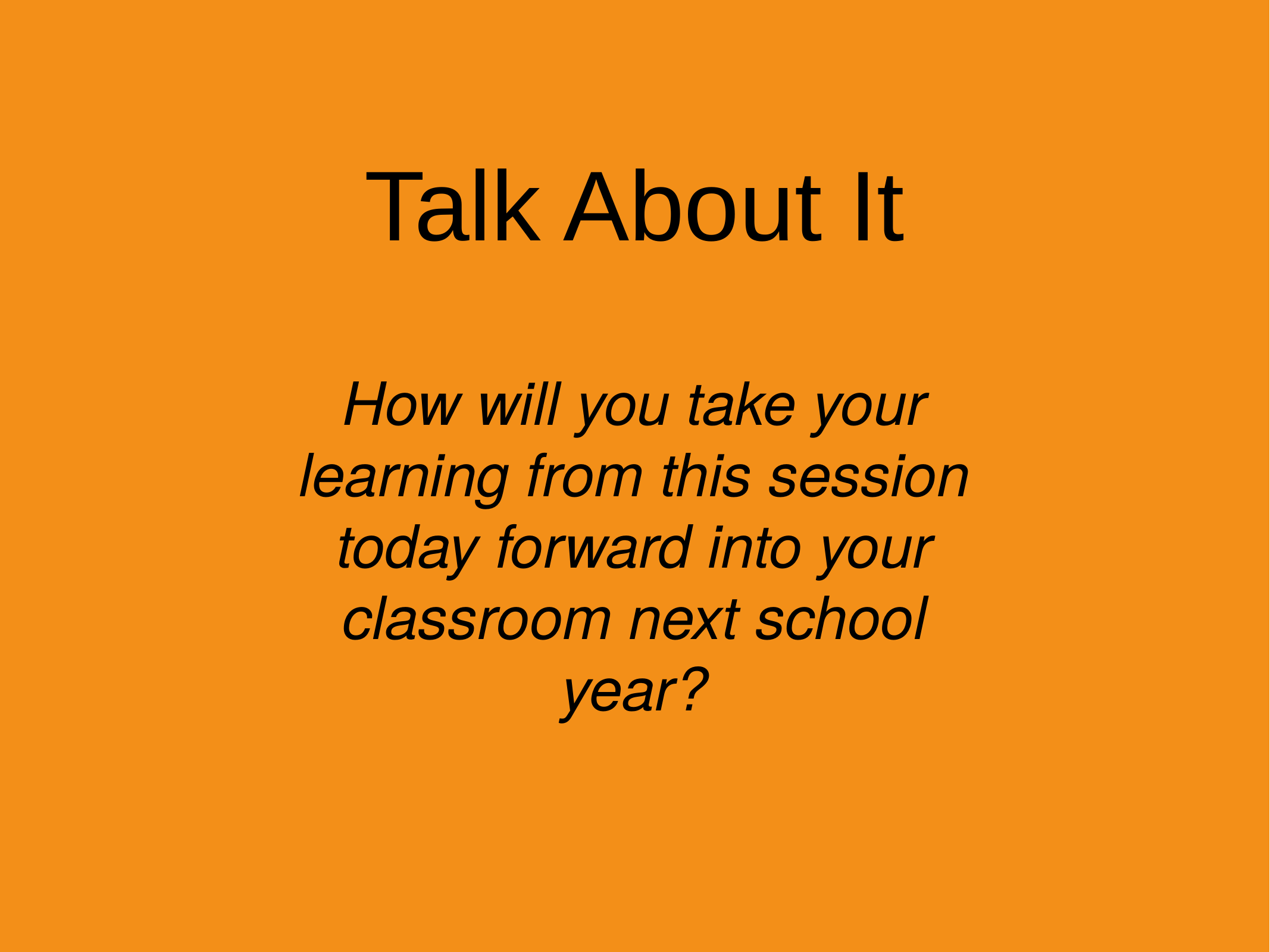

# Talk About It
How will you take your learning from this session today forward into your classroom next school year?